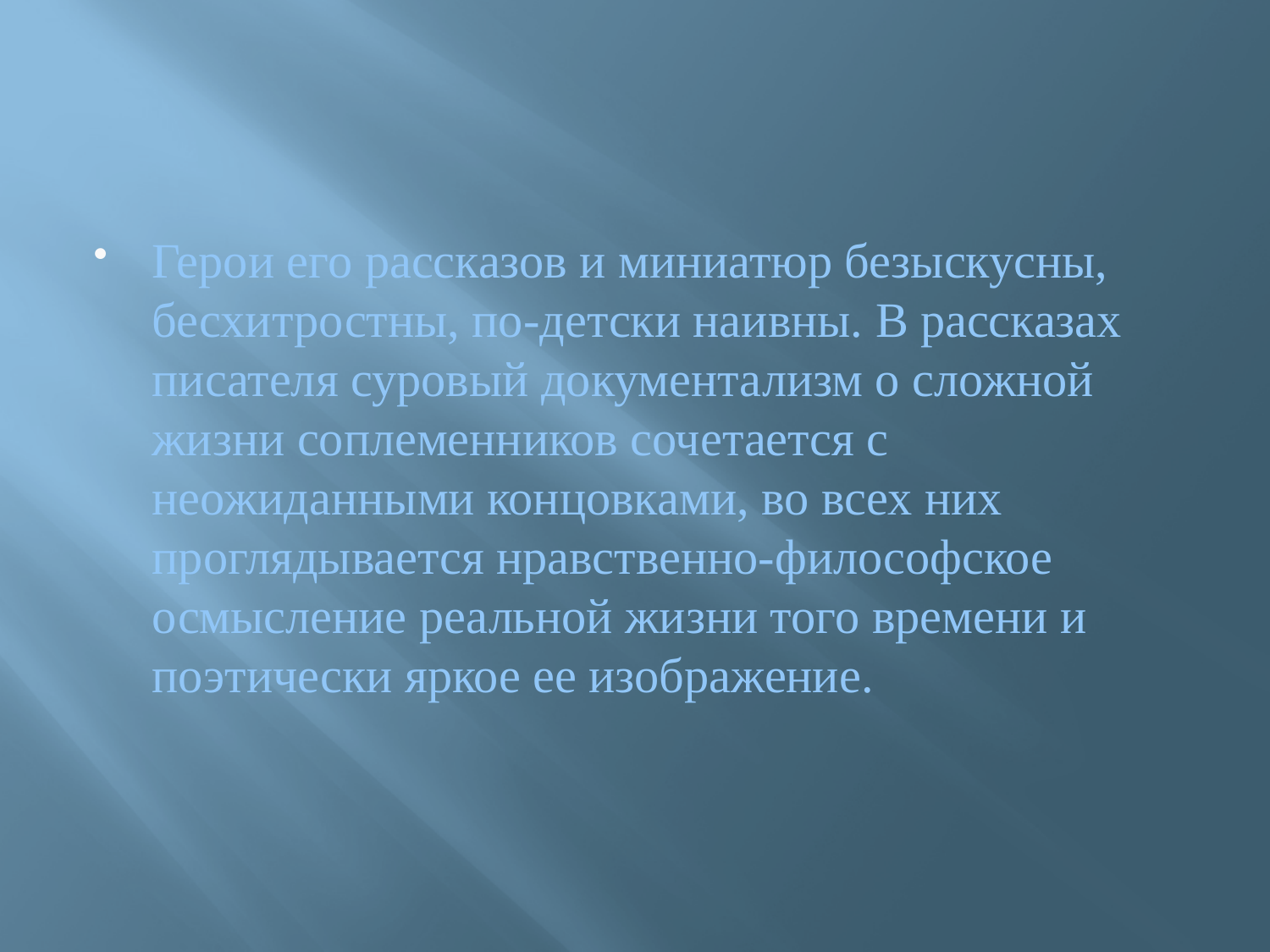

#
Герои его рассказов и миниатюр безыскусны, бесхитростны, по-детски наивны. В рассказах писателя суровый документализм о сложной жизни соплеменников сочетается с неожиданными концовками, во всех них проглядывается нравственно-философское осмысление реальной жизни того времени и поэтически яркое ее изображение.